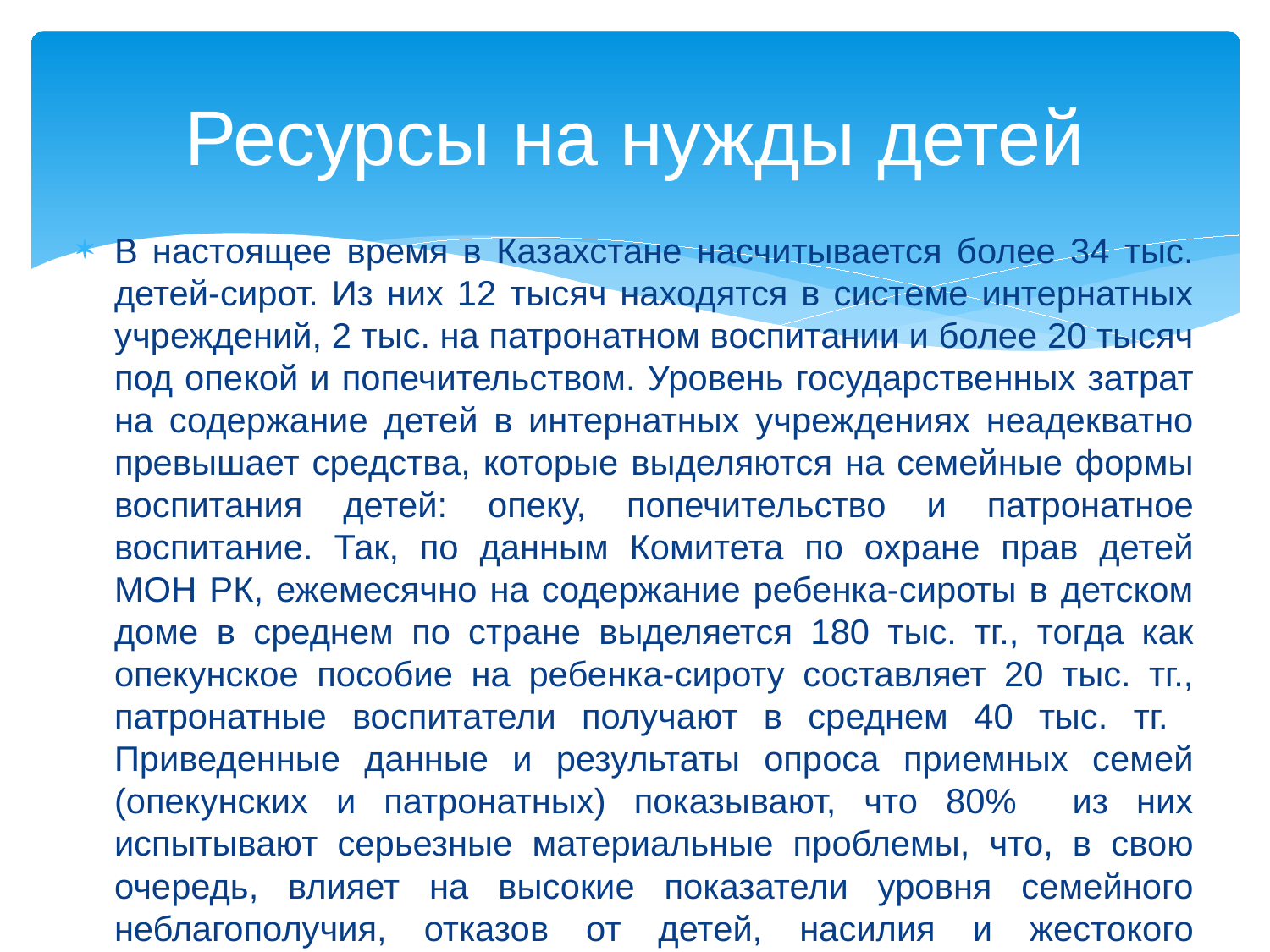

# Ресурсы на нужды детей
В настоящее время в Казахстане насчитывается более 34 тыс. детей-сирот. Из них 12 тысяч находятся в системе интернатных учреждений, 2 тыс. на патронатном воспитании и более 20 тысяч под опекой и попечительством. Уровень государственных затрат на содержание детей в интернатных учреждениях неадекватно превышает средства, которые выделяются на семейные формы воспитания детей: опеку, попечительство и патронатное воспитание. Так, по данным Комитета по охране прав детей МОН РК, ежемесячно на содержание ребенка-сироты в детском доме в среднем по стране выделяется 180 тыс. тг., тогда как опекунское пособие на ребенка-сироту составляет 20 тыс. тг., патронатные воспитатели получают в среднем 40 тыс. тг.  Приведенные данные и результаты опроса приемных семей (опекунских и патронатных) показывают, что 80%  из них испытывают серьезные материальные проблемы, что, в свою очередь, влияет на высокие показатели уровня семейного неблагополучия, отказов от детей, насилия и жестокого обращения.